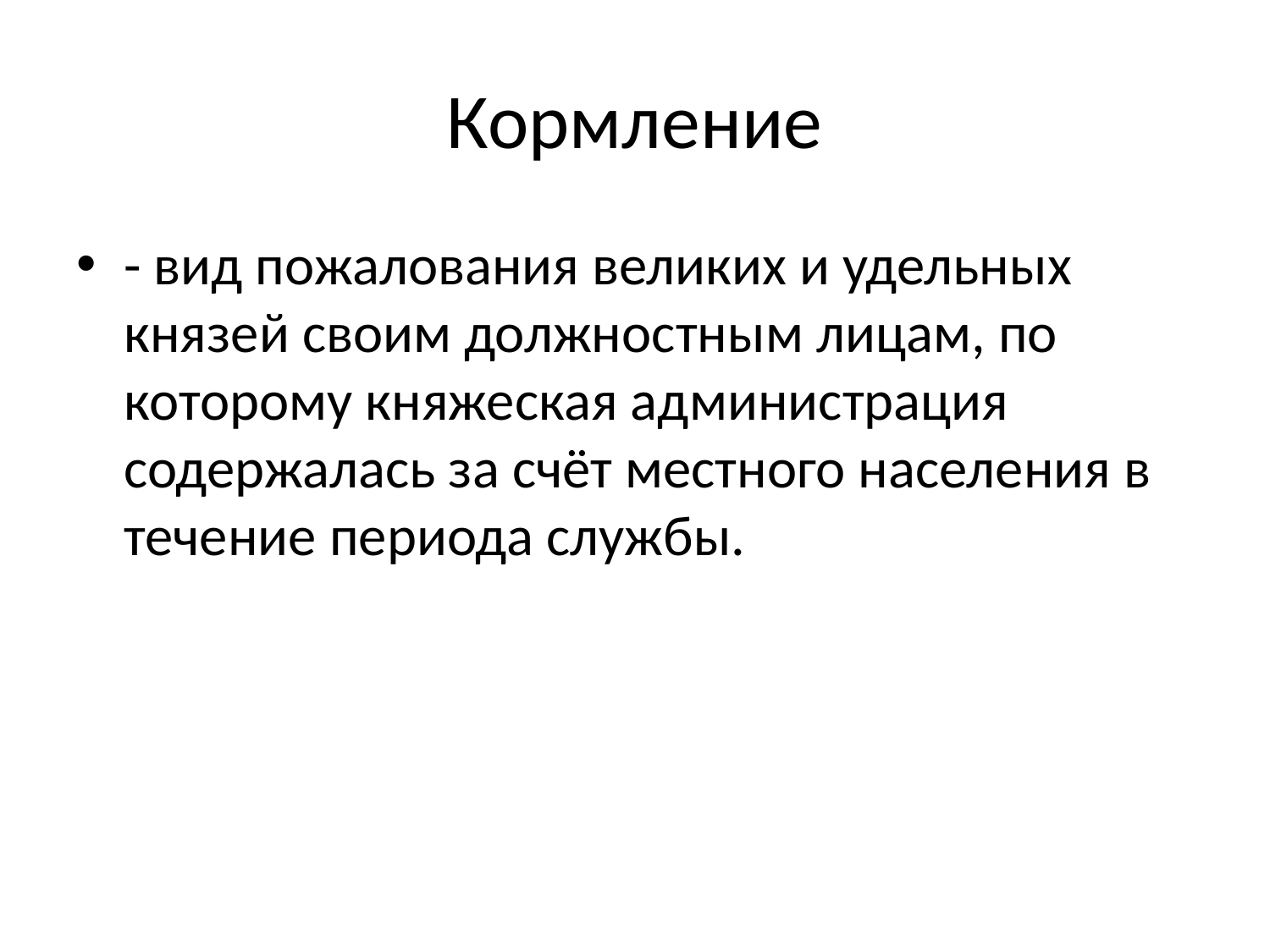

# Кормление
- вид пожалования великих и удельных князей своим должностным лицам, по которому княжеская администрация содержалась за счёт местного населения в течение периода службы.